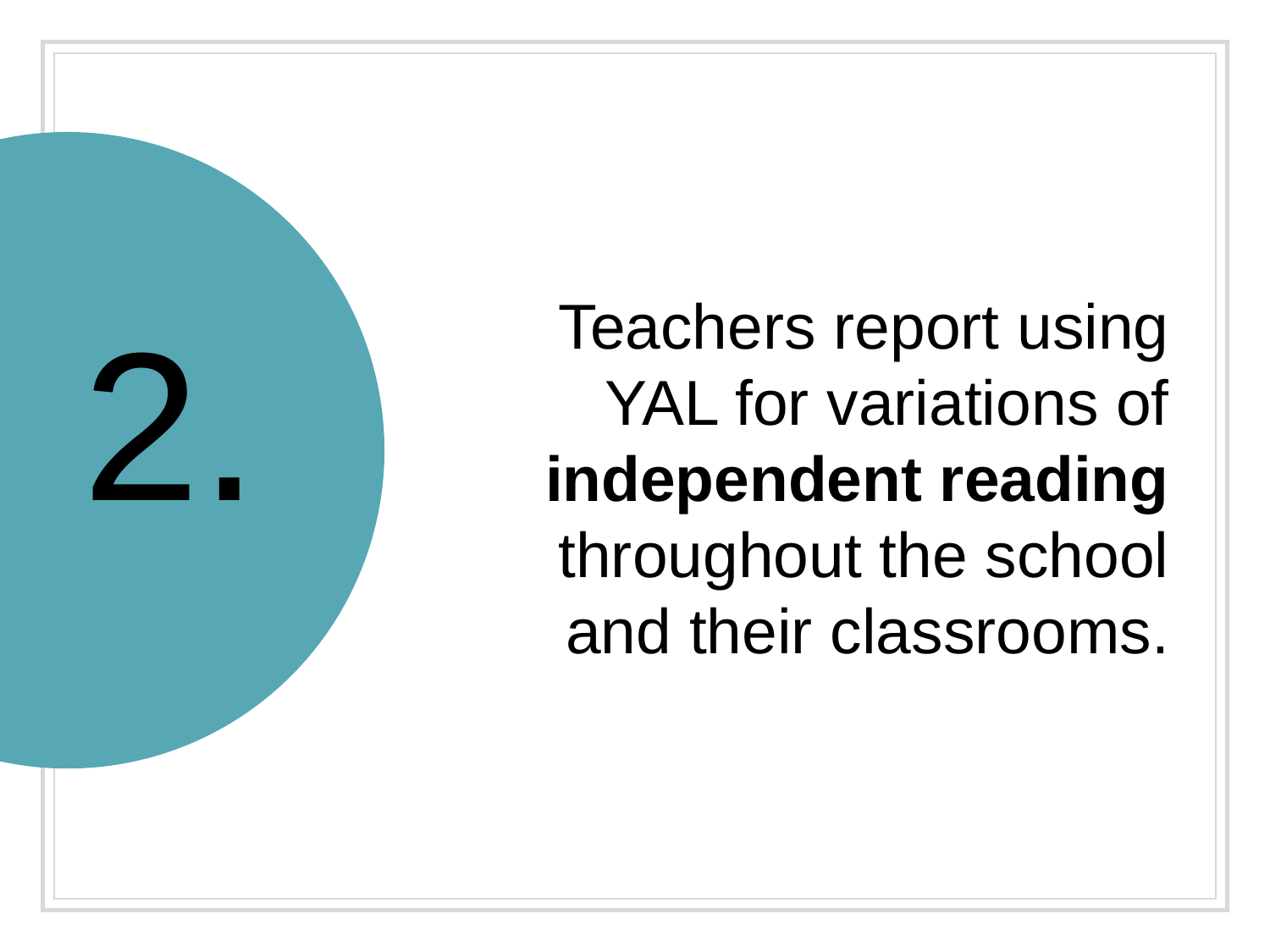

2.
Teachers report using YAL for variations of independent reading throughout the school and their classrooms.